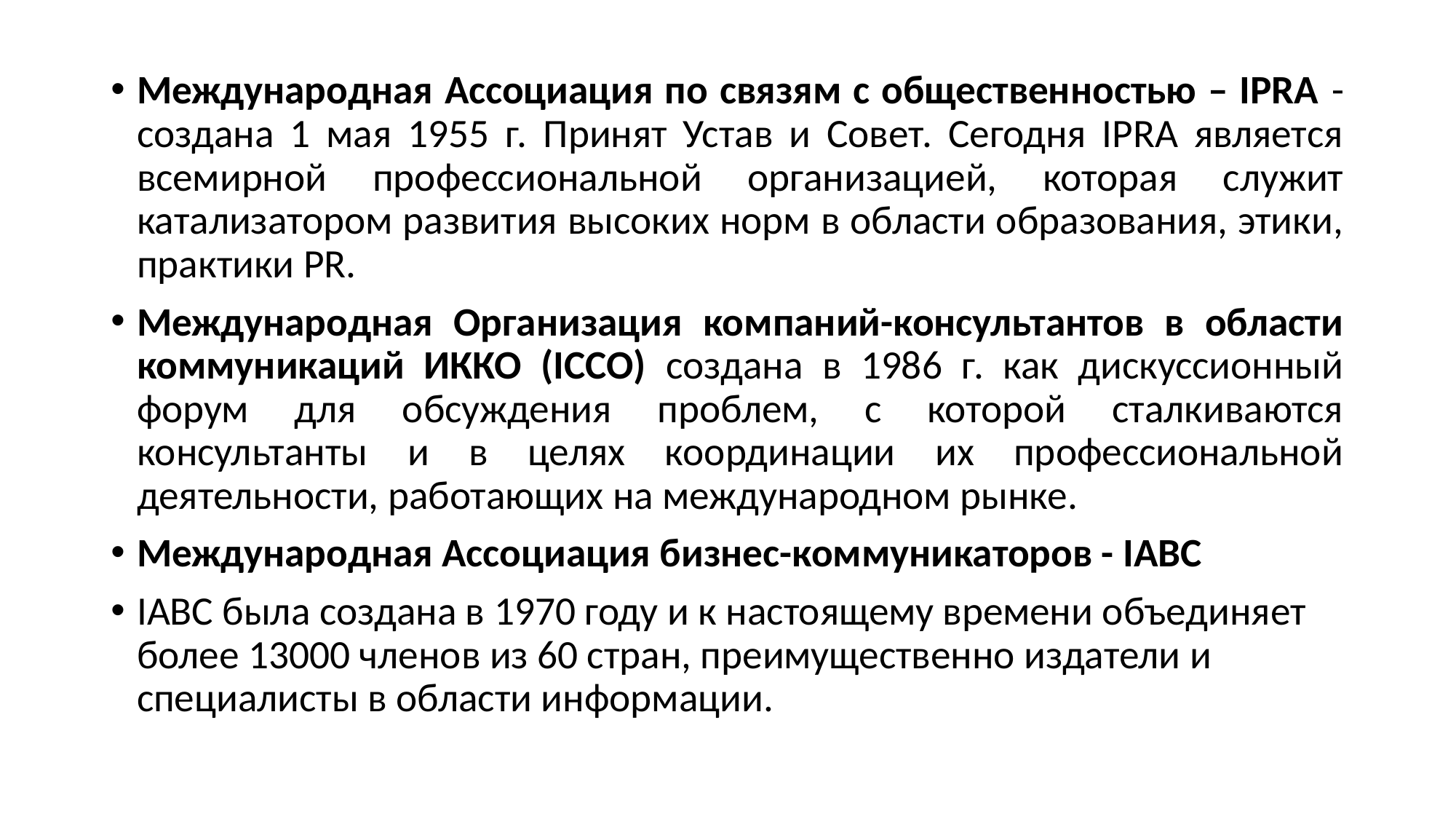

Международная Ассоциация по связям с общественностью – IPRA - создана 1 мая 1955 г. Принят Устав и Совет. Сегодня IPRA является всемирной профессиональной организацией, которая служит катализатором развития высоких норм в области образования, этики, практики PR.
Международная Организация компаний-консультантов в области коммуникаций ИККО (ICСO) создана в 1986 г. как дискуссионный форум для обсуждения проблем, с которой сталкиваются консультанты и в целях координации их профессиональной деятельности, работающих на международном рынке.
Международная Ассоциация бизнес-коммуникаторов - IАВС
IАВС была создана в 1970 году и к настоящему времени объединяет более 13000 членов из 60 стран, преимущественно издатели и специалисты в области информации.